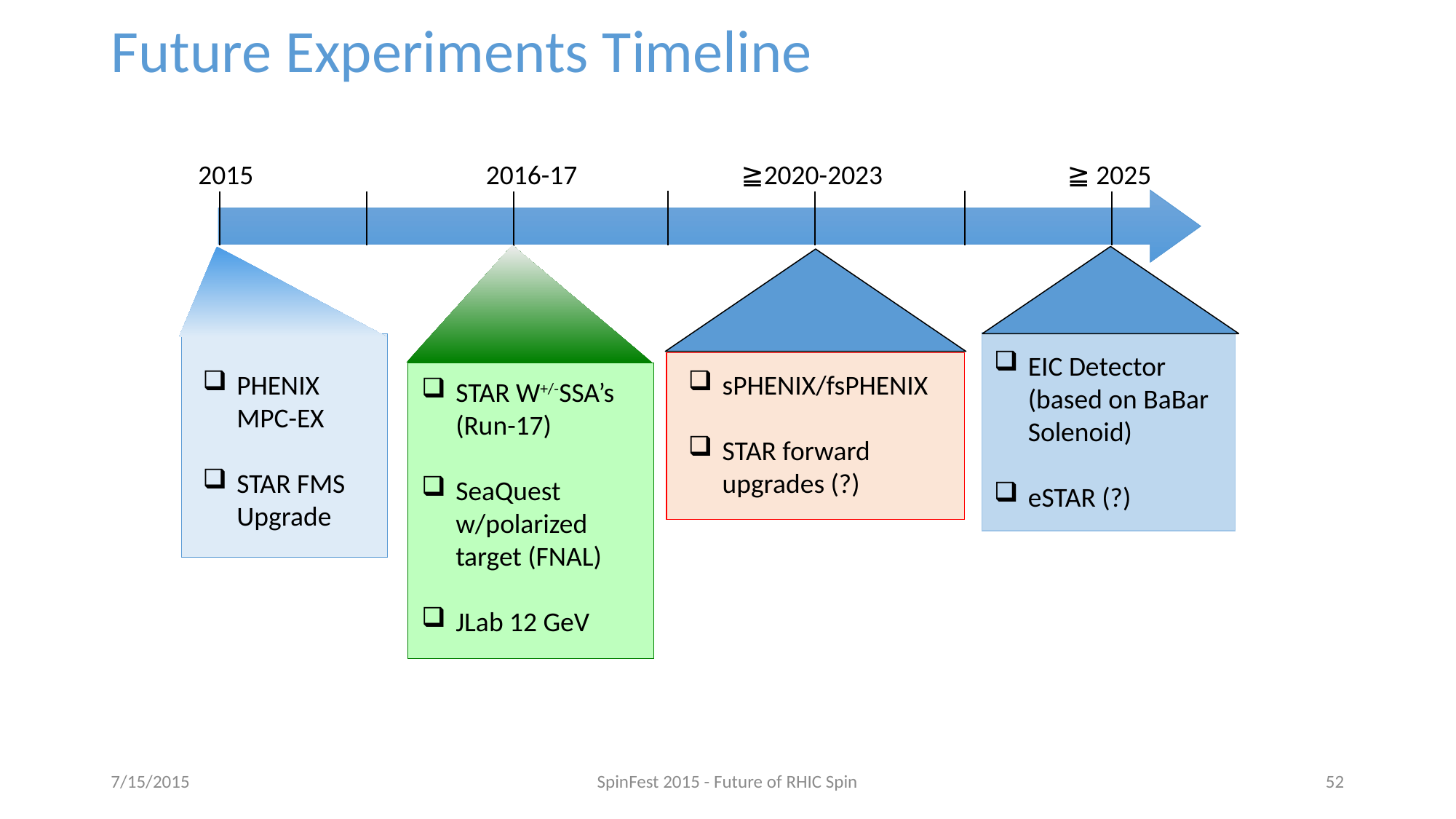

# Future Experiments Timeline
2015
2016-17
≧2020-2023
≧ 2025

EIC Detector (based on BaBar Solenoid)

eSTAR (?)

PHENIX MPC-EX

STAR FMS Upgrade

sPHENIX/fsPHENIX

STAR forward upgrades (?)

STAR W+/-SSA’s (Run-17)

SeaQuest w/polarized target (FNAL)

JLab 12 GeV

7/15/2015
SpinFest 2015 - Future of RHIC Spin
52